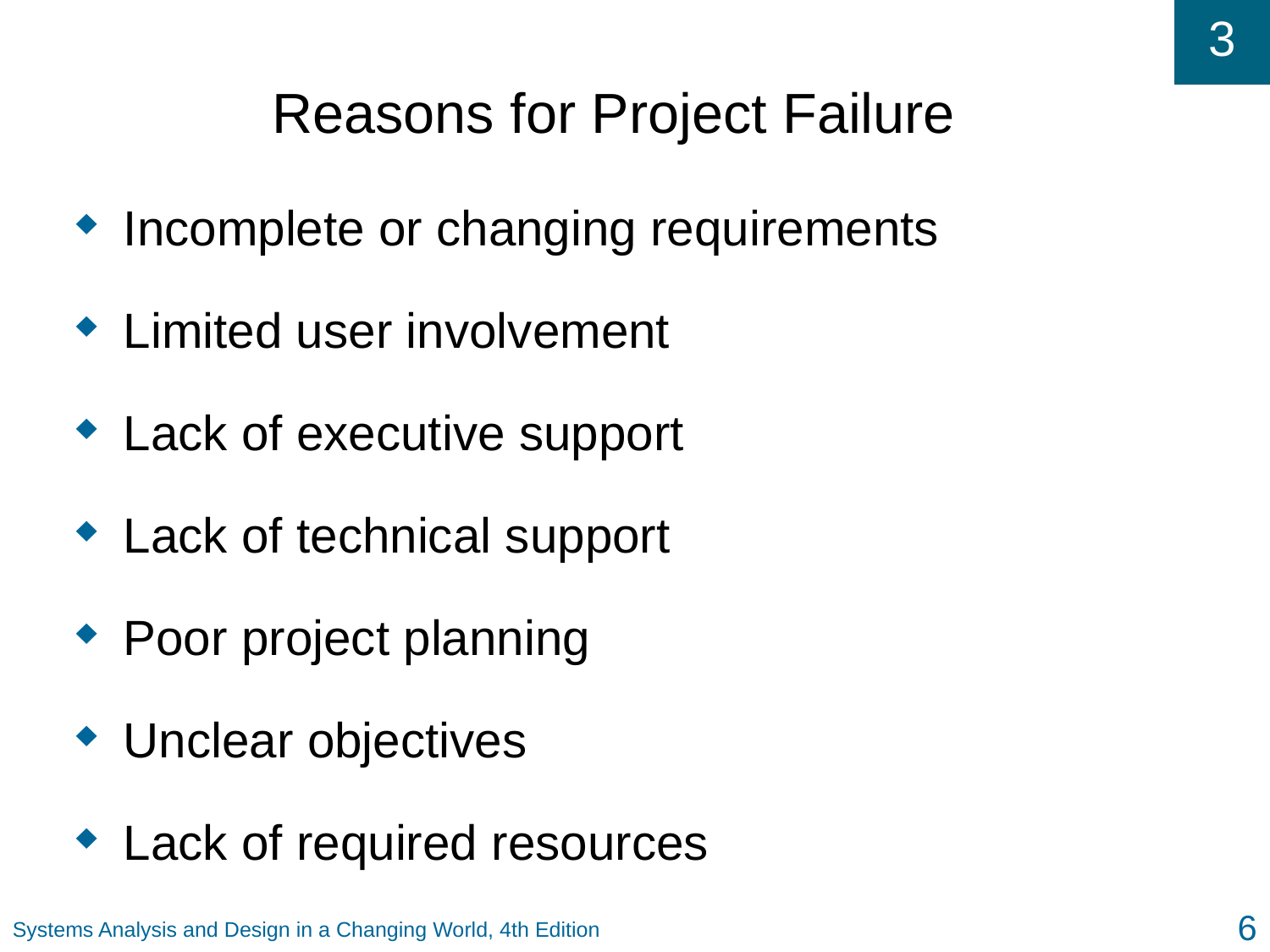

# Reasons for Project Failure
Incomplete or changing requirements
Limited user involvement
Lack of executive support
Lack of technical support
Poor project planning
Unclear objectives
Lack of required resources
6
Systems Analysis and Design in a Changing World, 4th Edition